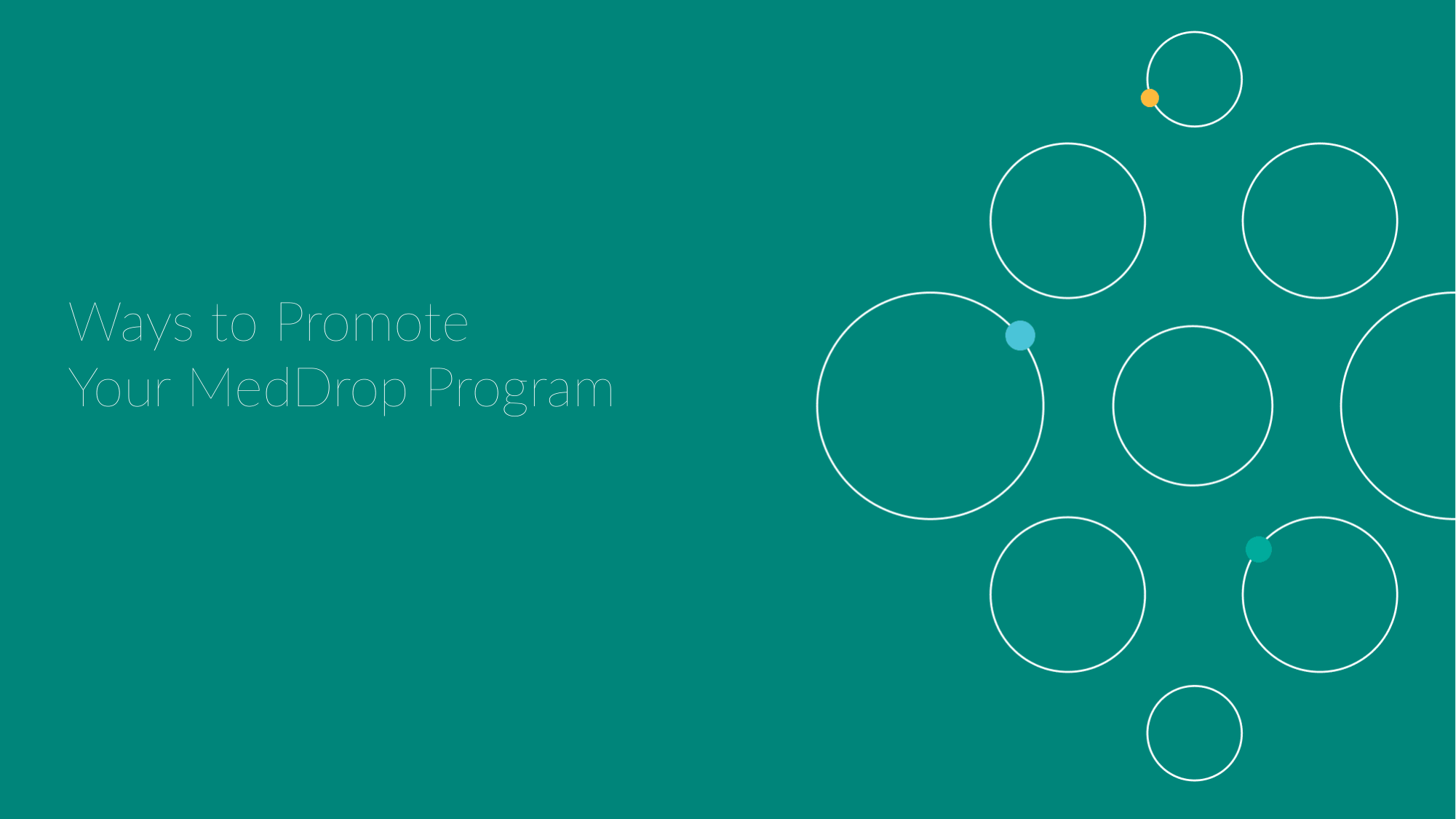

# Ways to Promote Your MedDrop Program